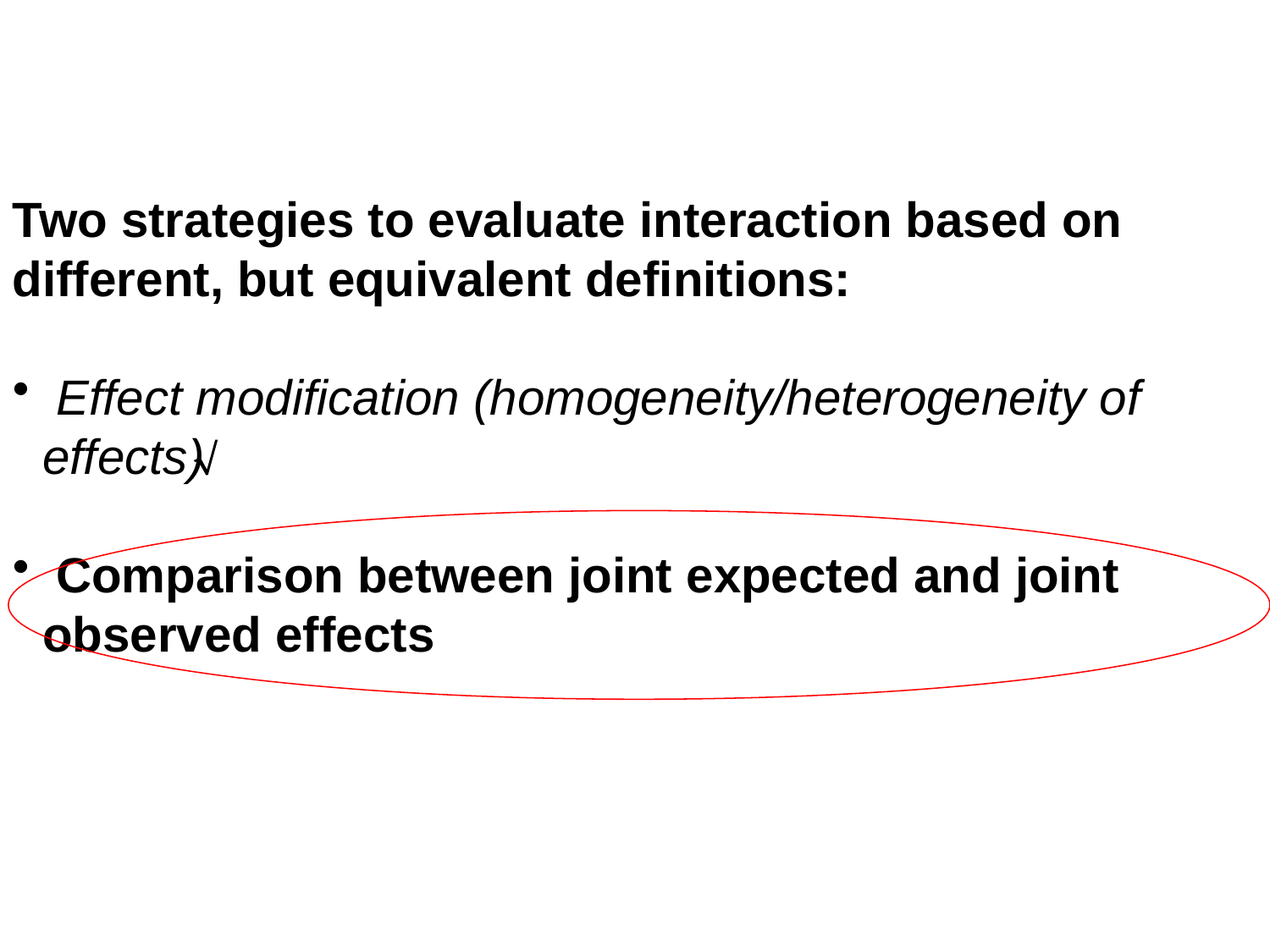

Two strategies to evaluate interaction based on different, but equivalent definitions:

 Effect modification (homogeneity/heterogeneity of effects)

 Comparison between joint expected and joint observed effects

√